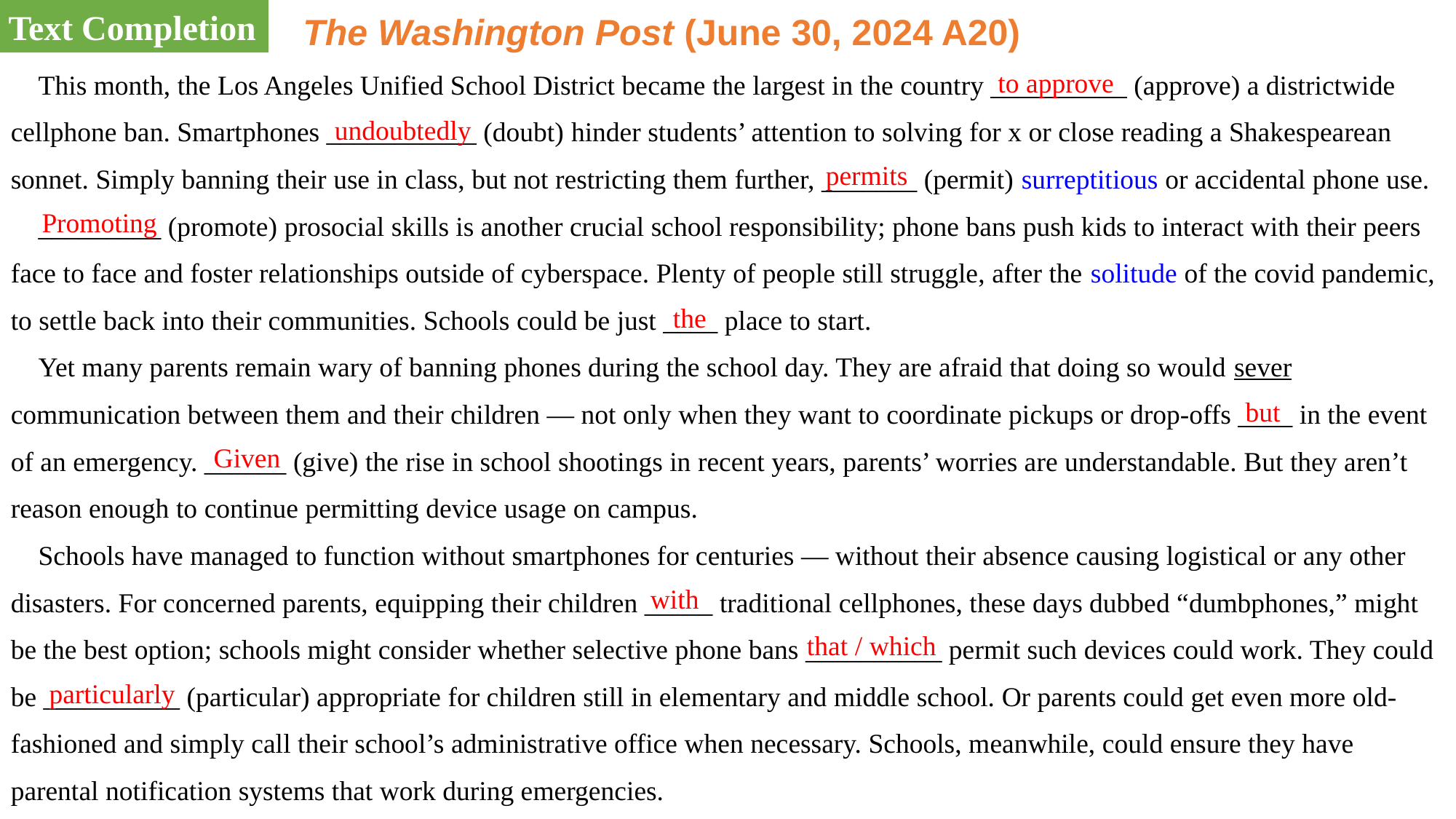

Text Completion
The Washington Post (June 30, 2024 A20)
    This month, the Los Angeles Unified School District became the largest in the country __________ (approve) a districtwide cellphone ban. Smartphones ___________ (doubt) hinder students’ attention to solving for x or close reading a Shakespearean sonnet. Simply banning their use in class, but not restricting them further, _______ (permit) surreptitious or accidental phone use.
    _________ (promote) prosocial skills is another crucial school responsibility; phone bans push kids to interact with their peers face to face and foster relationships outside of cyberspace. Plenty of people still struggle, after the solitude of the covid pandemic, to settle back into their communities. Schools could be just ____ place to start.
    Yet many parents remain wary of banning phones during the school day. They are afraid that doing so would sever communication between them and their children — not only when they want to coordinate pickups or drop-offs ____ in the event of an emergency. ______ (give) the rise in school shootings in recent years, parents’ worries are understandable. But they aren’t reason enough to continue permitting device usage on campus.
    Schools have managed to function without smartphones for centuries — without their absence causing logistical or any other disasters. For concerned parents, equipping their children _____ traditional cellphones, these days dubbed “dumbphones,” might be the best option; schools might consider whether selective phone bans __________ permit such devices could work. They could be __________ (particular) appropriate for children still in elementary and middle school. Or parents could get even more old-fashioned and simply call their school’s administrative office when necessary. Schools, meanwhile, could ensure they have parental notification systems that work during emergencies.
to approve
undoubtedly
permits
Promoting
the
but
Given
with
that / which
particularly